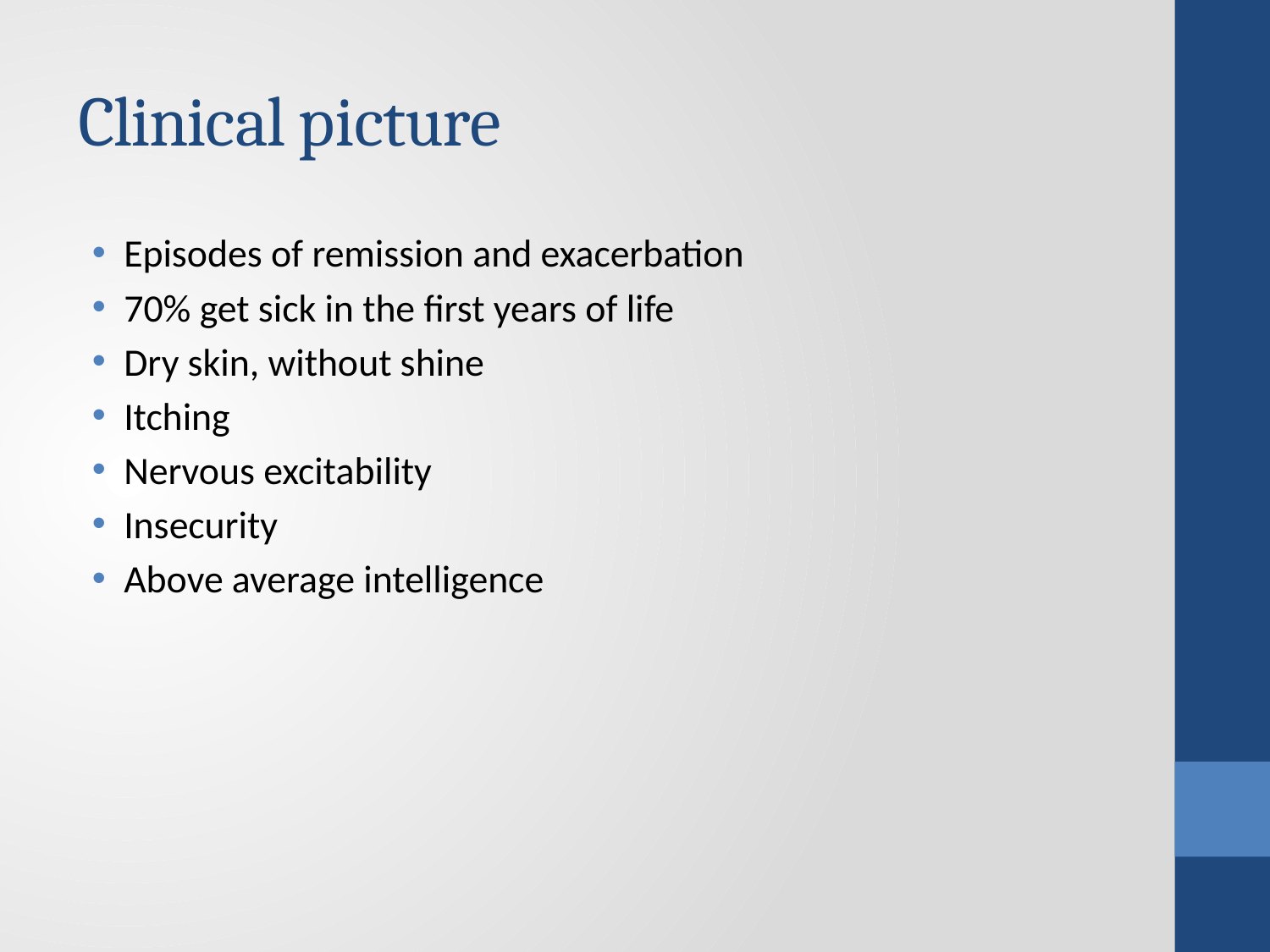

# Clinical picture
Episodes of remission and exacerbation
70% get sick in the first years of life
Dry skin, without shine
Itching
Nervous excitability
Insecurity
Above average intelligence